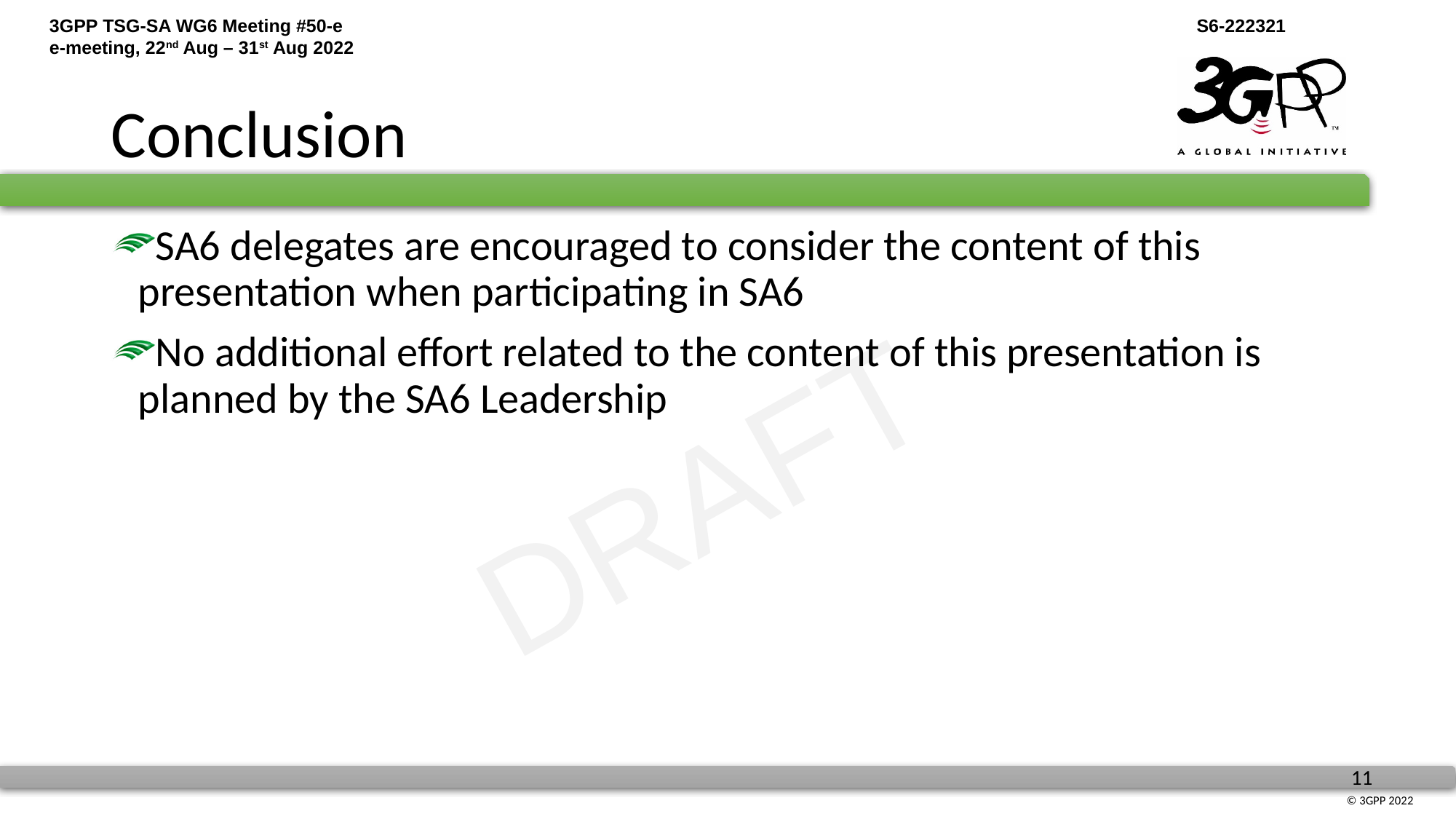

# Conclusion
SA6 delegates are encouraged to consider the content of this presentation when participating in SA6
No additional effort related to the content of this presentation is planned by the SA6 Leadership